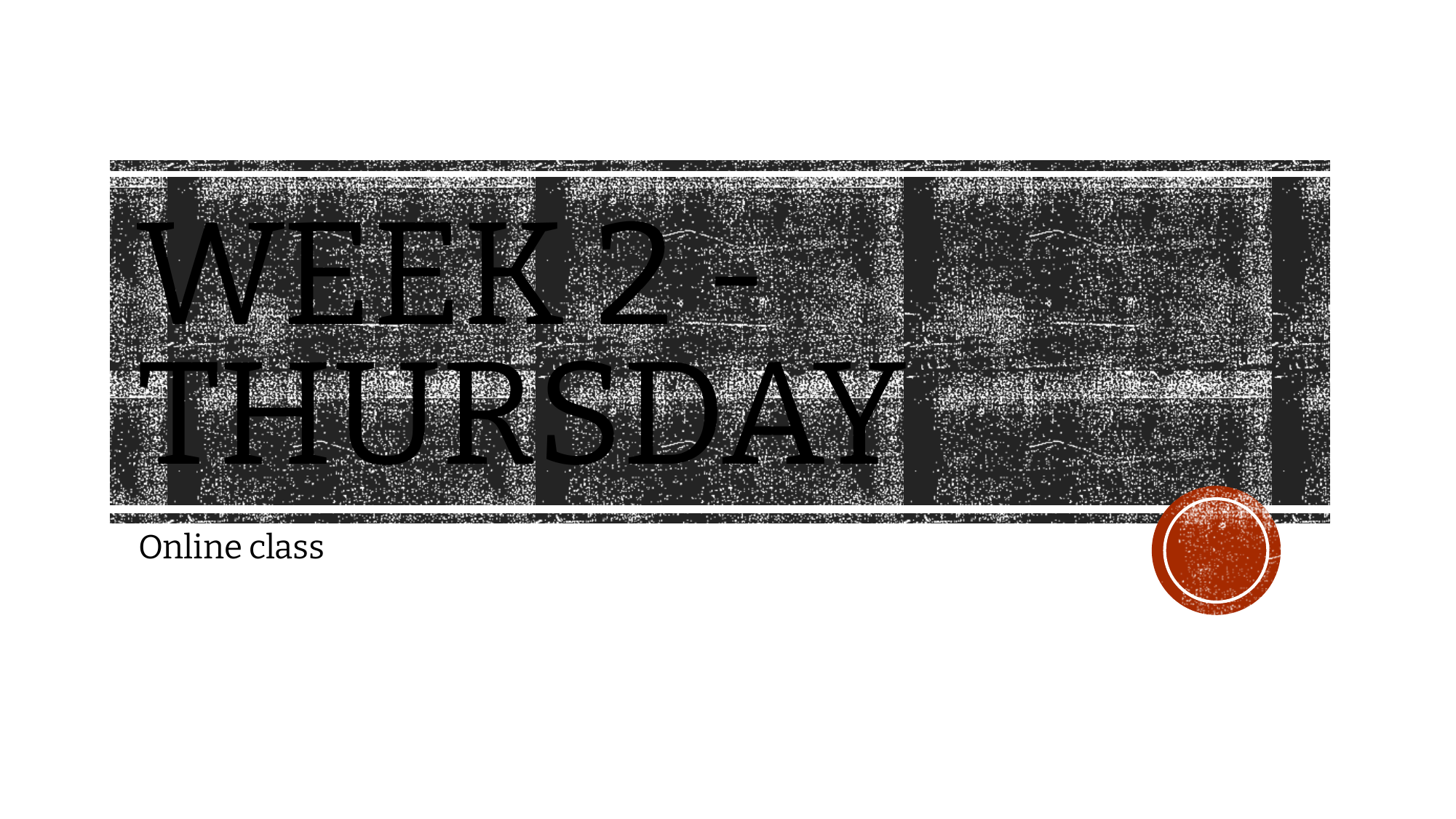

# Week 2 - Thursday
Online class